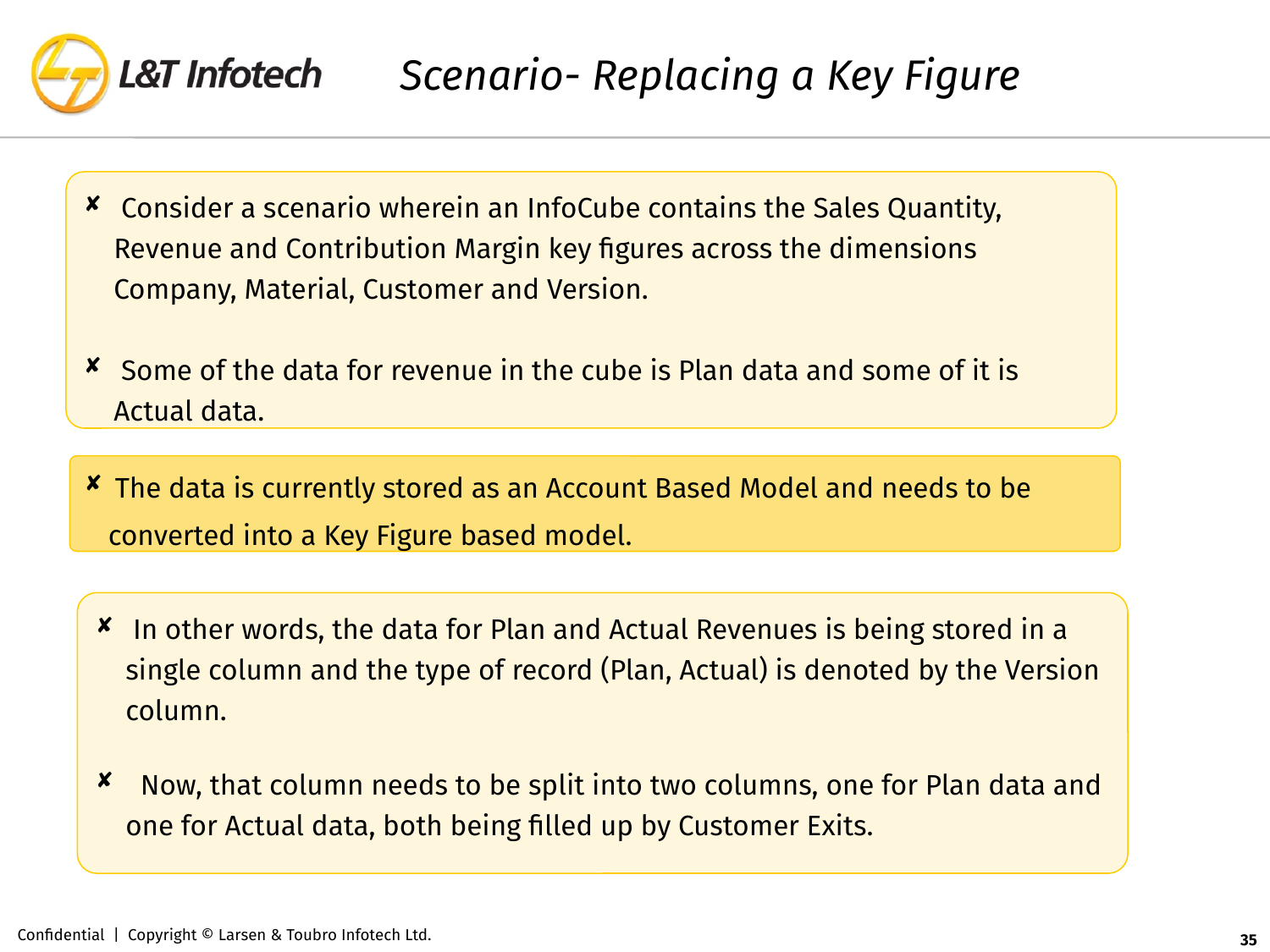

# Scenario- Replacing a Key Figure
 Consider a scenario wherein an InfoCube contains the Sales Quantity, Revenue and Contribution Margin key figures across the dimensions Company, Material, Customer and Version.

 Some of the data for revenue in the cube is Plan data and some of it is Actual data.
 The data is currently stored as an Account Based Model and needs to be
converted into a Key Figure based model.
 In other words, the data for Plan and Actual Revenues is being stored in a single column and the type of record (Plan, Actual) is denoted by the Version column.
  Now, that column needs to be split into two columns, one for Plan data and one for Actual data, both being filled up by Customer Exits.
Confidential  |  Copyright © Larsen & Toubro Infotech Ltd.
35